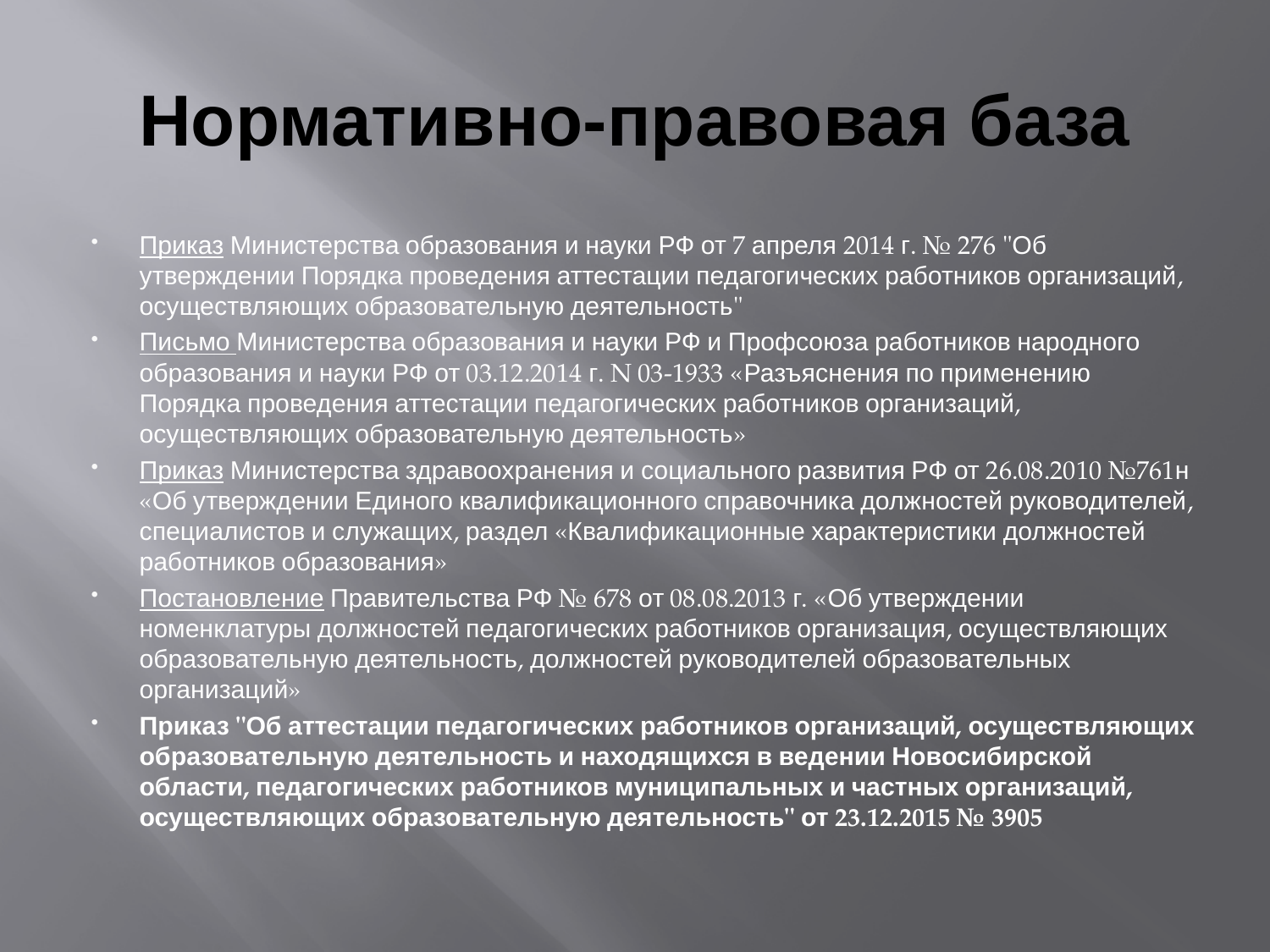

# Нормативно-правовая база
Приказ Министерства образования и науки РФ от 7 апреля 2014 г. № 276 "Об утверждении Порядка проведения аттестации педагогических работников организаций, осуществляющих образовательную деятельность"
Письмо Министерства образования и науки РФ и Профсоюза работников народного образования и науки РФ от 03.12.2014 г. N 03-1933 «Разъяснения по применению Порядка проведения аттестации педагогических работников организаций, осуществляющих образовательную деятельность»
Приказ Министерства здравоохранения и социального развития РФ от 26.08.2010 №761н «Об утверждении Единого квалификационного справочника должностей руководителей, специалистов и служащих, раздел «Квалификационные характеристики должностей работников образования»
Постановление Правительства РФ № 678 от 08.08.2013 г. «Об утверждении номенклатуры должностей педагогических работников организация, осуществляющих образовательную деятельность, должностей руководителей образовательных организаций»
Приказ "Об аттестации педагогических работников организаций, осуществляющих образовательную деятельность и находящихся в ведении Новосибирской области, педагогических работников муниципальных и частных организаций, осуществляющих образовательную деятельность" от 23.12.2015 № 3905